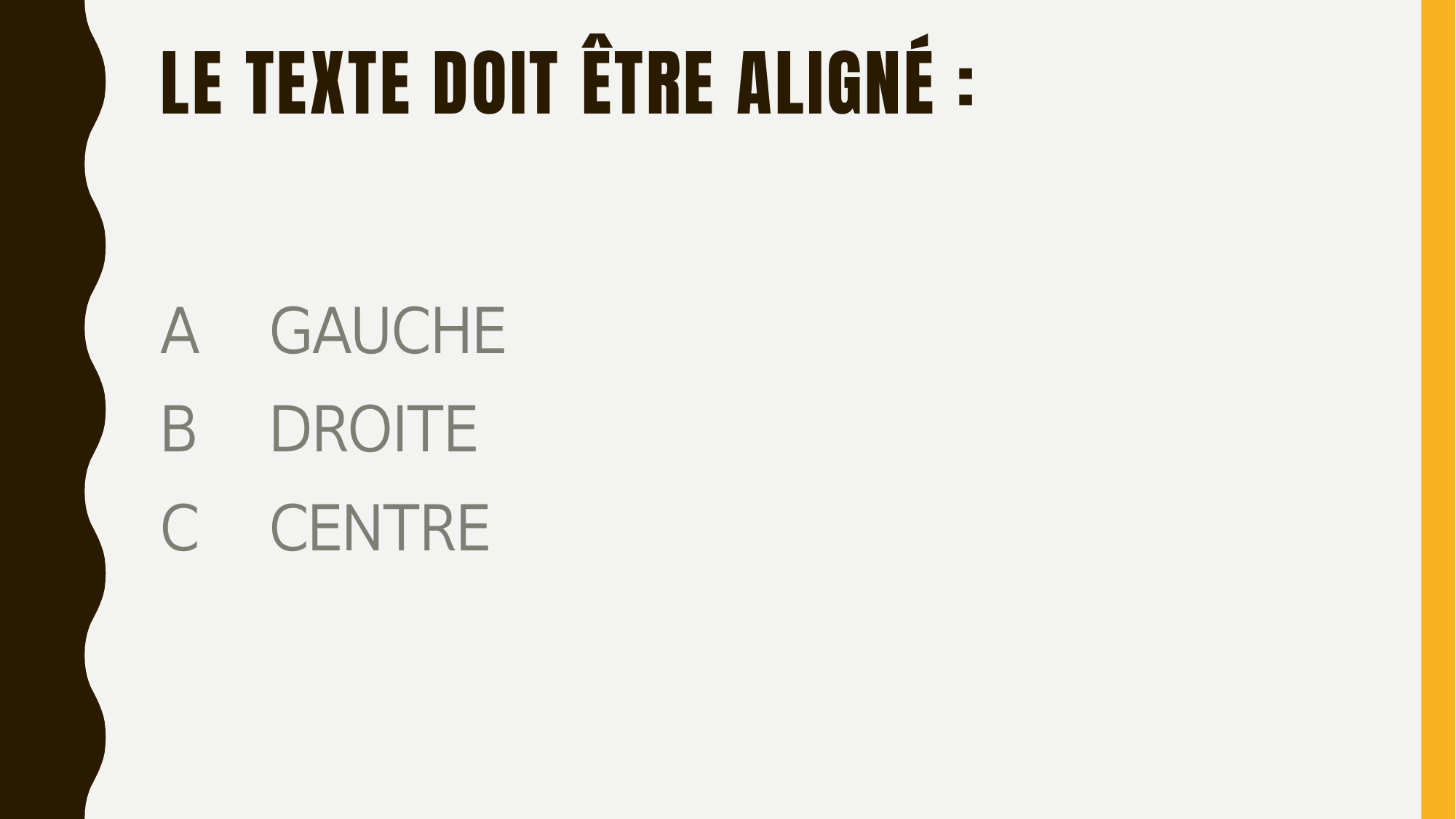

# Le texte doit être aligné :
A 	GAUCHE
B	DROITE
C 	CENTRE